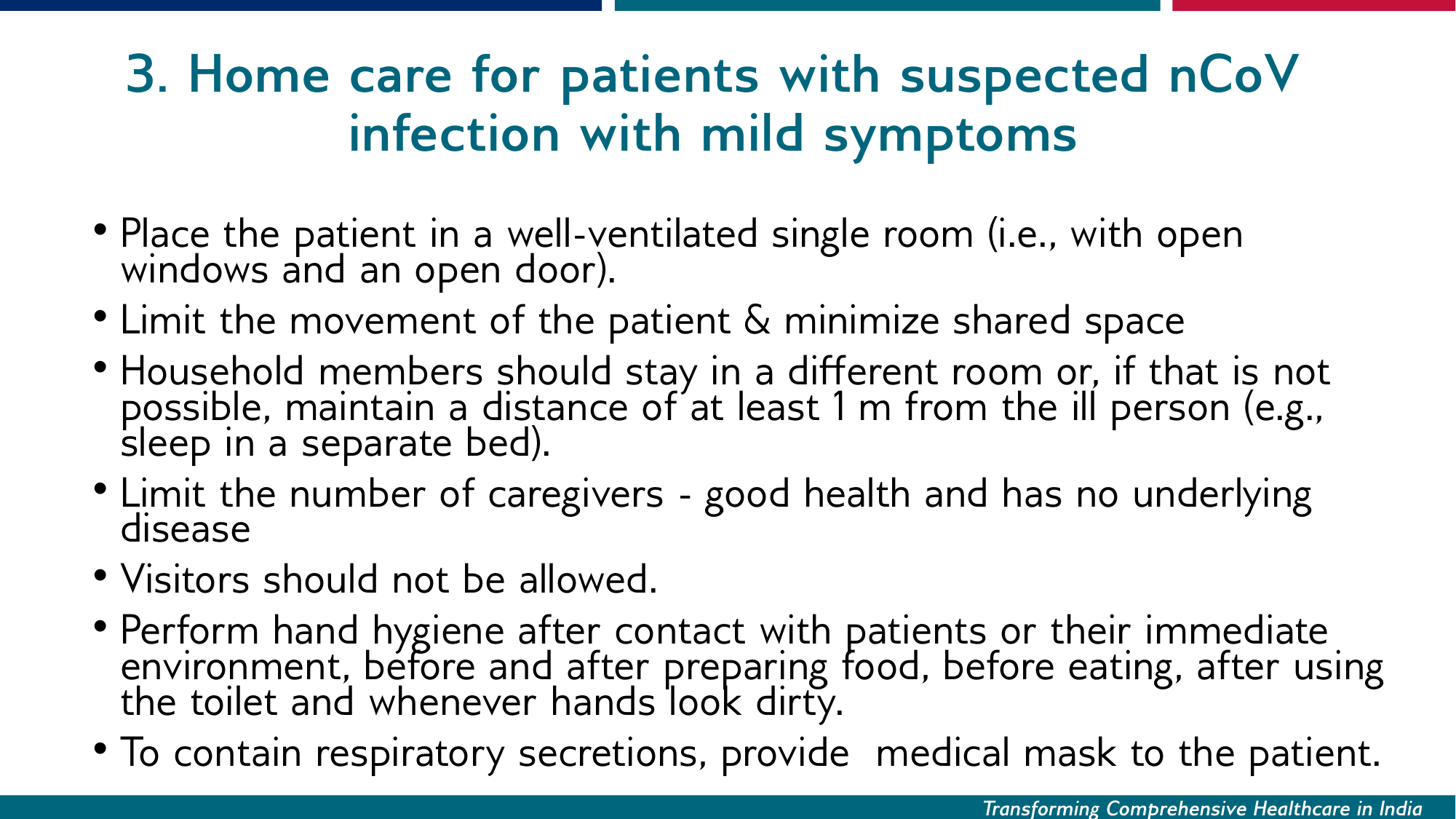

# 3. Home care for patients with suspected nCoV infection with mild symptoms

Place the patient in a well-ventilated single room (i.e., with open windows and an open door).
Limit the movement of the patient & minimize shared space
Household members should stay in a different room or, if that is not possible, maintain a distance of at least 1 m from the ill person (e.g., sleep in a separate bed).
Limit the number of caregivers - good health and has no underlying disease
Visitors should not be allowed.
Perform hand hygiene after contact with patients or their immediate environment, before and after preparing food, before eating, after using the toilet and whenever hands look dirty.
To contain respiratory secretions, provide  medical mask to the patient.